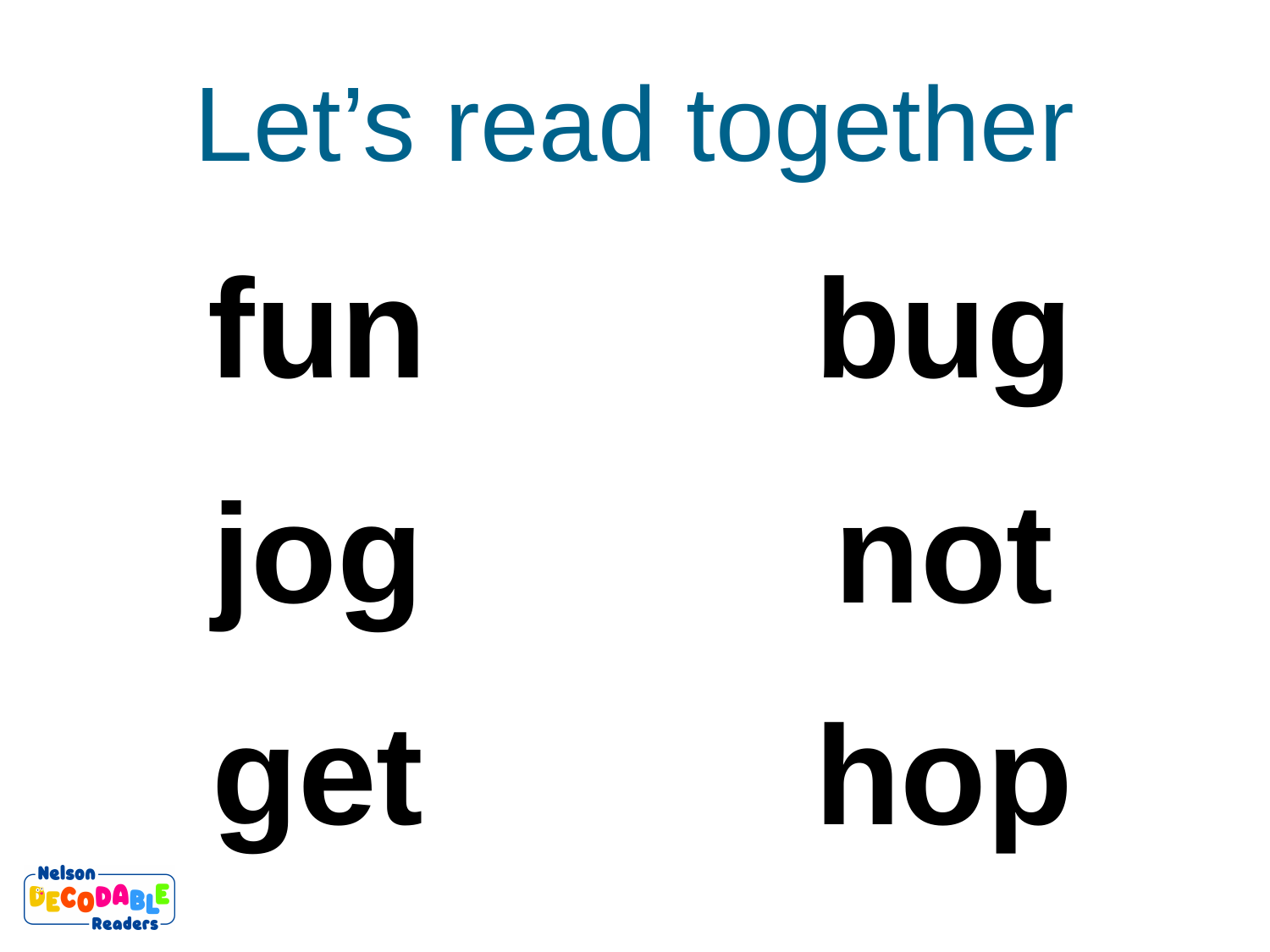

Let’s read together
fun
bug
jog
not
hop
get